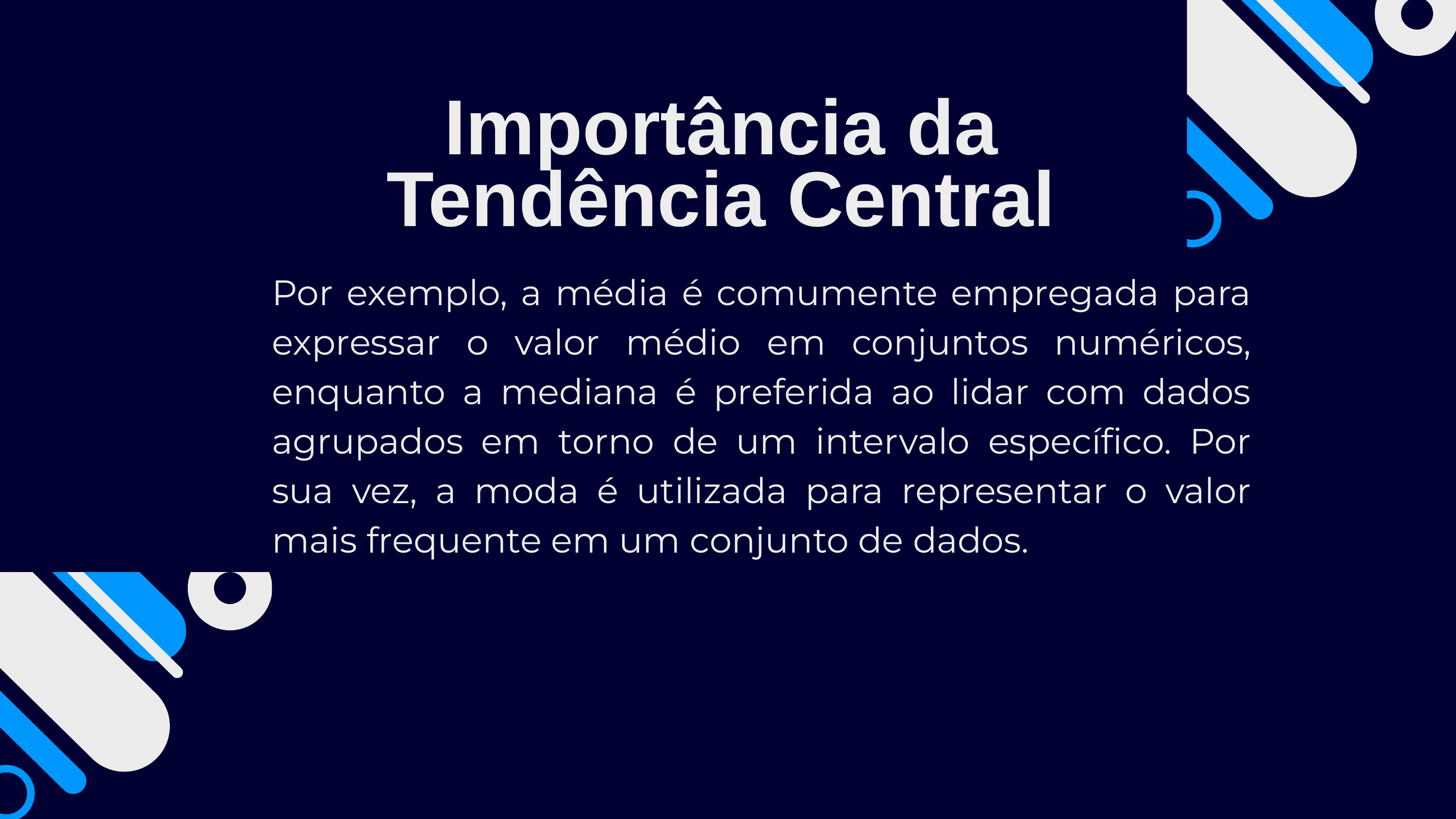

Importância da Tendência Central

Por exemplo, a média é comumente empregada para expressar o valor médio em conjuntos numéricos, enquanto a mediana é preferida ao lidar com dados agrupados em torno de um intervalo específico. Por sua vez, a moda é utilizada para representar o valor mais frequente em um conjunto de dados.